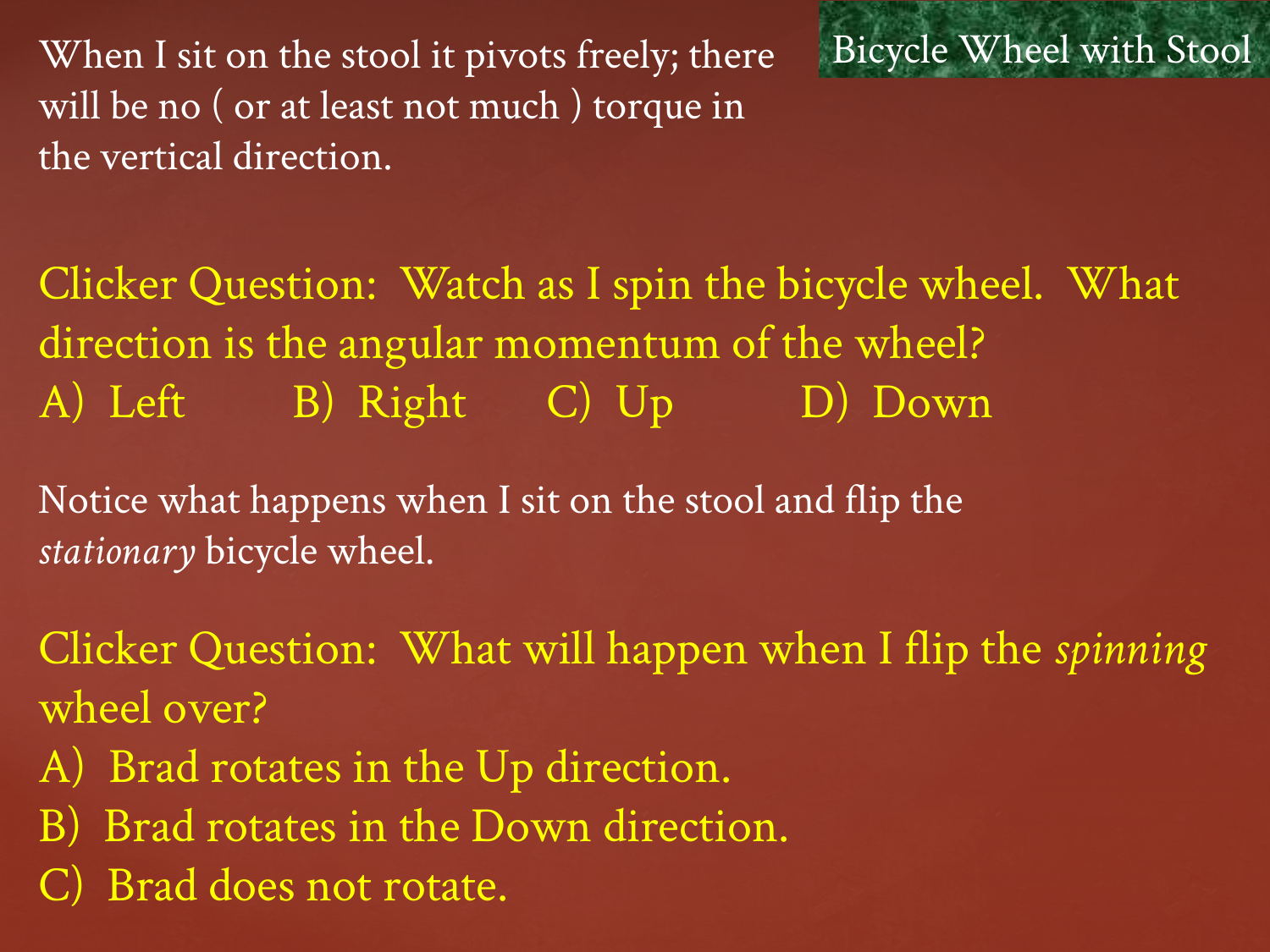

Bicycle Wheel with Stool
When I sit on the stool it pivots freely; there will be no ( or at least not much ) torque in the vertical direction.
Clicker Question:  Watch as I spin the bicycle wheel.  What direction is the angular momentum of the wheel?
A)  Left	B)  Right	C)  Up	D)  Down
Notice what happens when I sit on the stool and flip the stationary bicycle wheel.
Clicker Question:  What will happen when I flip the spinning wheel over?
A)  Brad rotates in the Up direction.
B)  Brad rotates in the Down direction.
C)  Brad does not rotate.